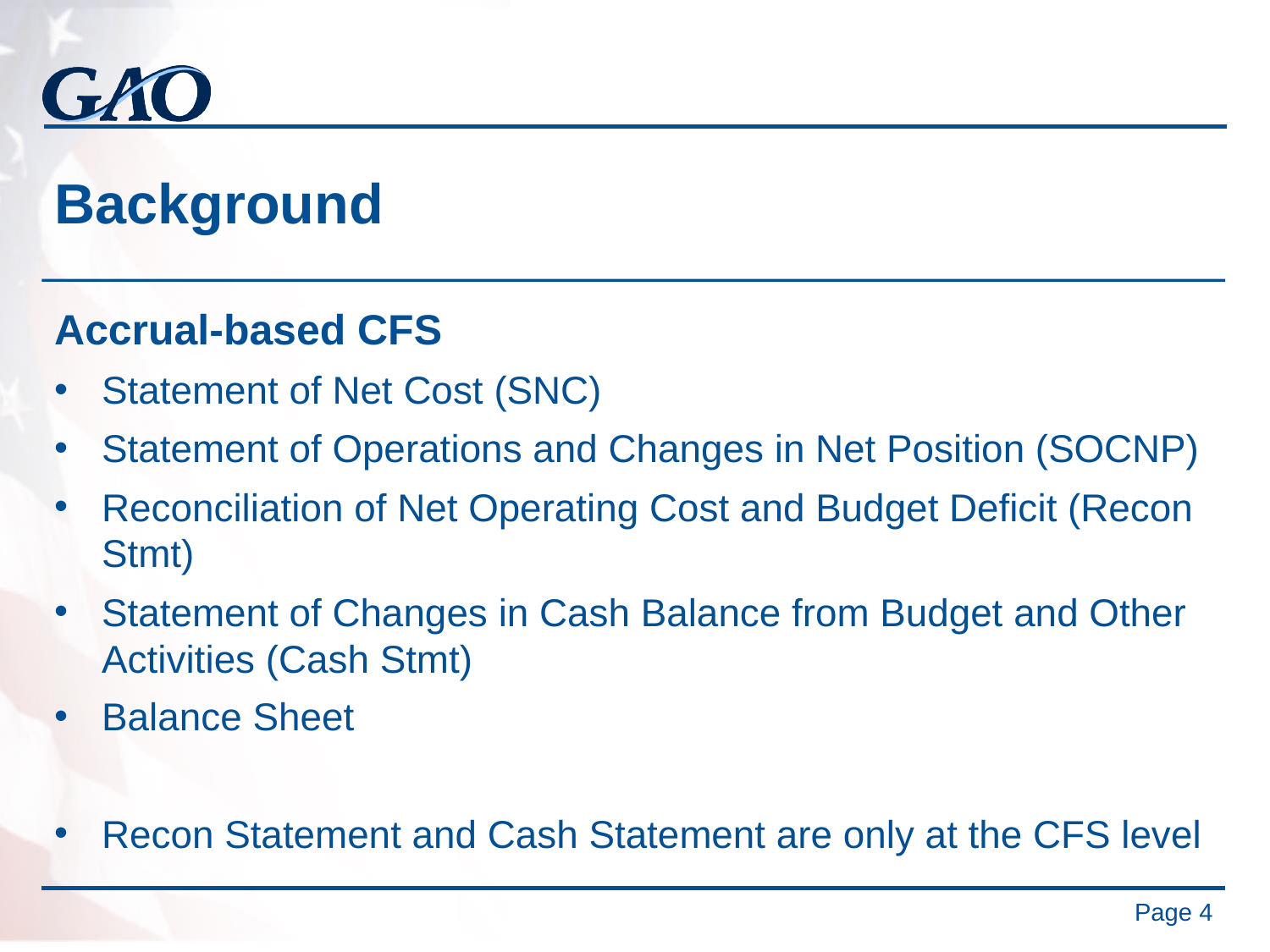

# Background
Accrual-based CFS
Statement of Net Cost (SNC)
Statement of Operations and Changes in Net Position (SOCNP)
Reconciliation of Net Operating Cost and Budget Deficit (Recon Stmt)
Statement of Changes in Cash Balance from Budget and Other Activities (Cash Stmt)
Balance Sheet

Recon Statement and Cash Statement are only at the CFS level
Page 4